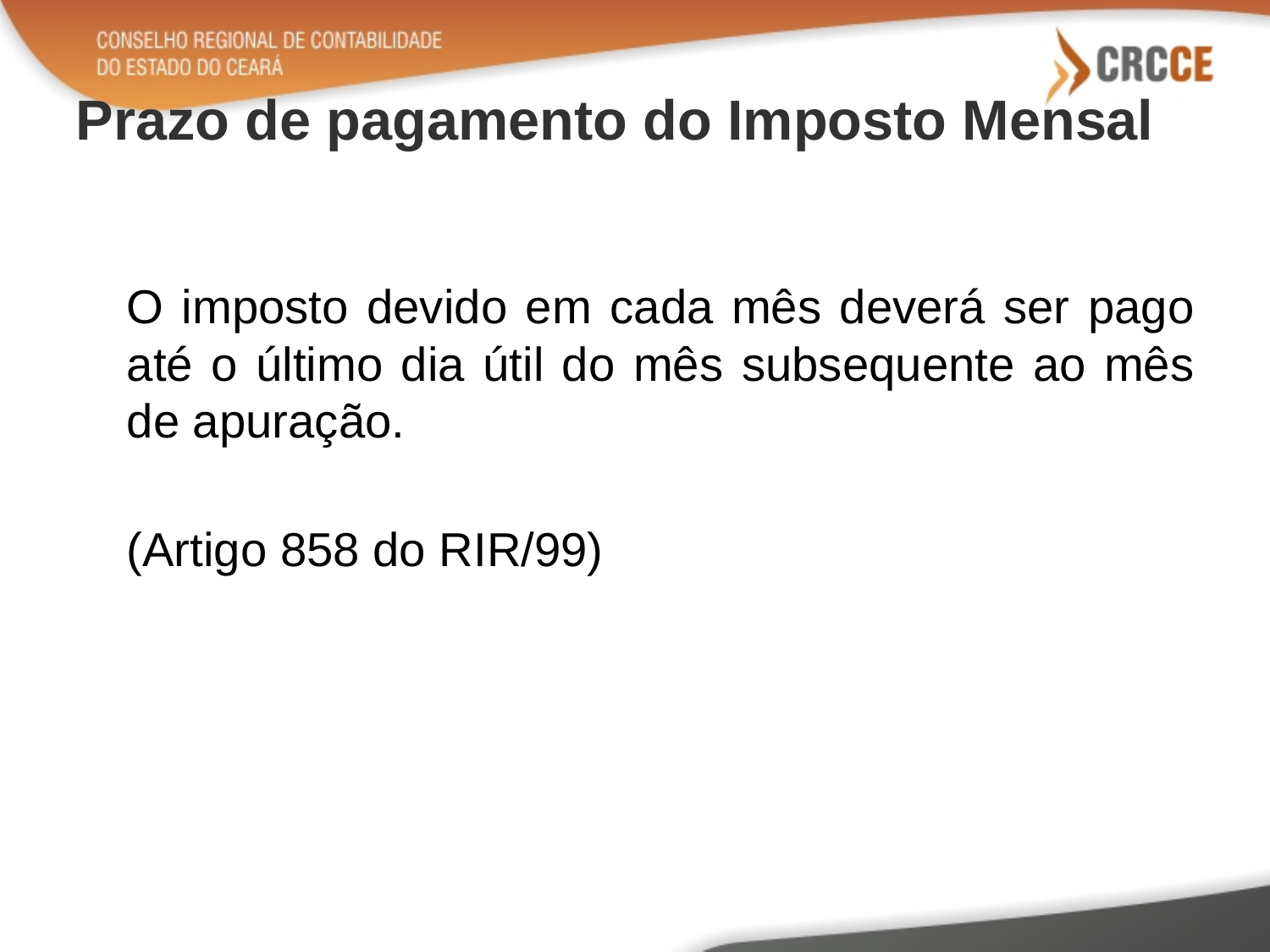

# Prazo de pagamento do Imposto Mensal

	O imposto devido em cada mês deverá ser pago até o último dia útil do mês subsequente ao mês de apuração.

	(Artigo 858 do RIR/99)